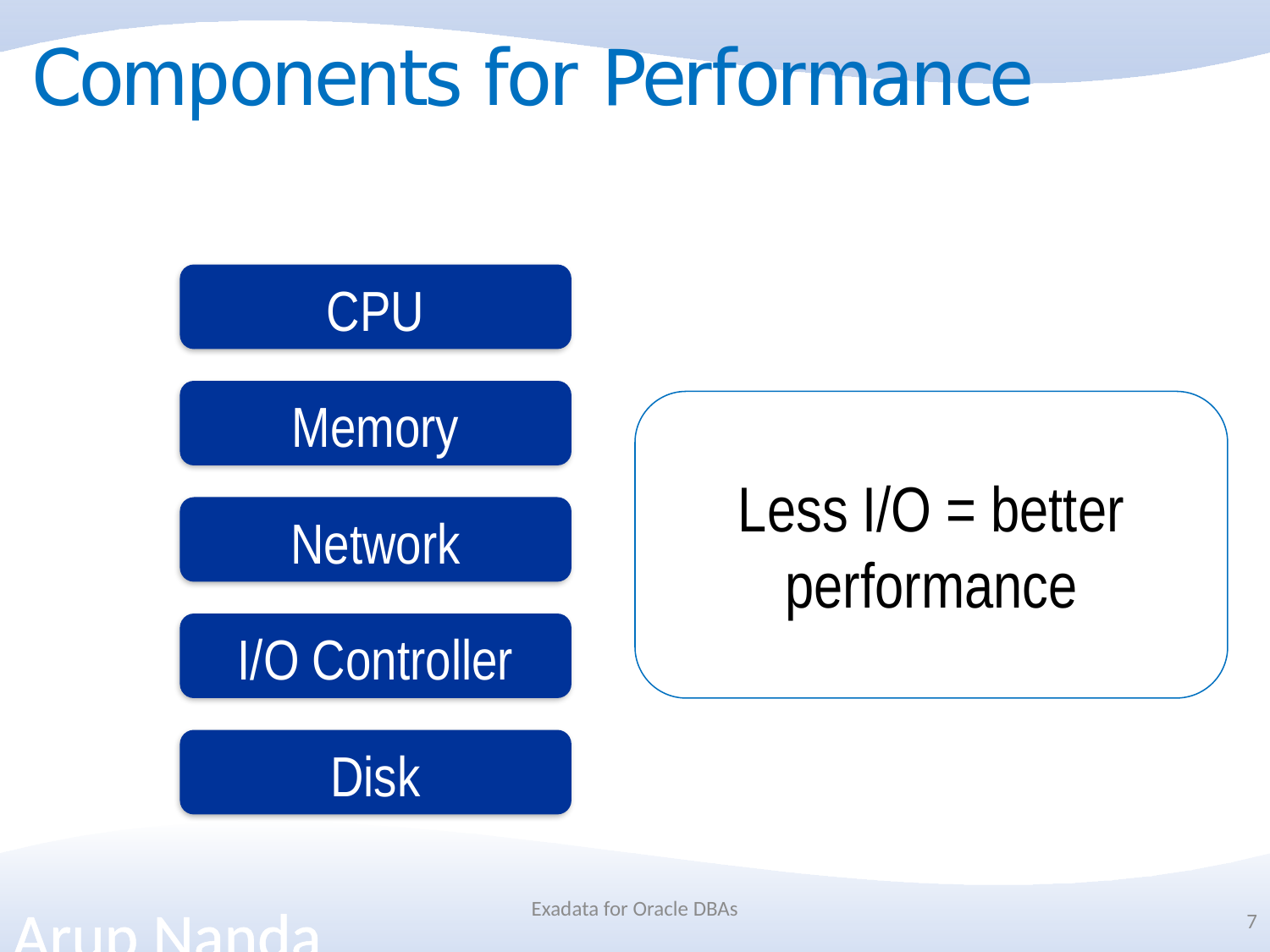

# Components for Performance
CPU
Memory
Less I/O = better performance
Network
I/O Controller
Disk
Exadata for Oracle DBAs
7